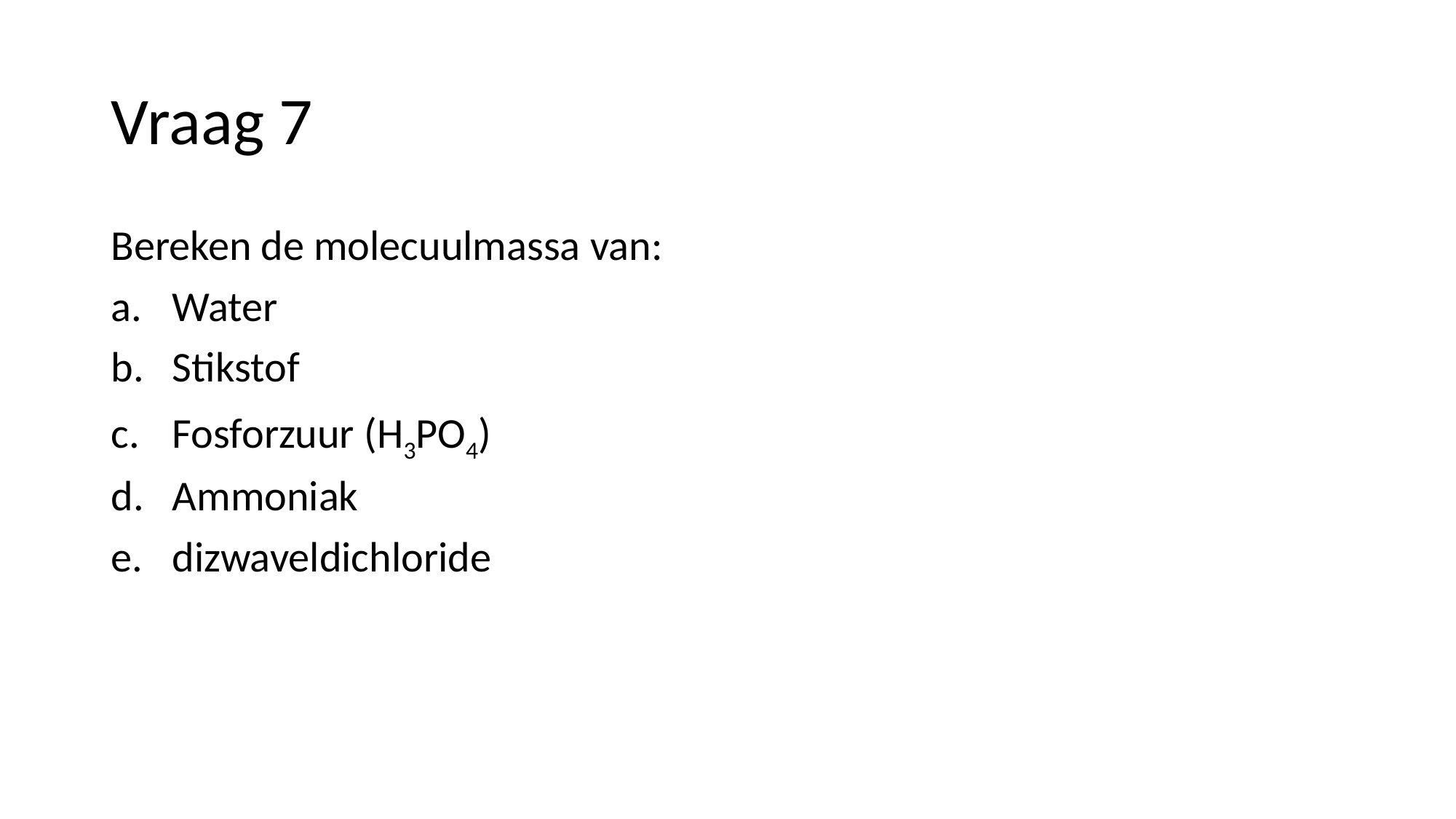

# Vraag 7
Bereken de molecuulmassa van:
Water
Stikstof
Fosforzuur (H3PO4)
Ammoniak
dizwaveldichloride